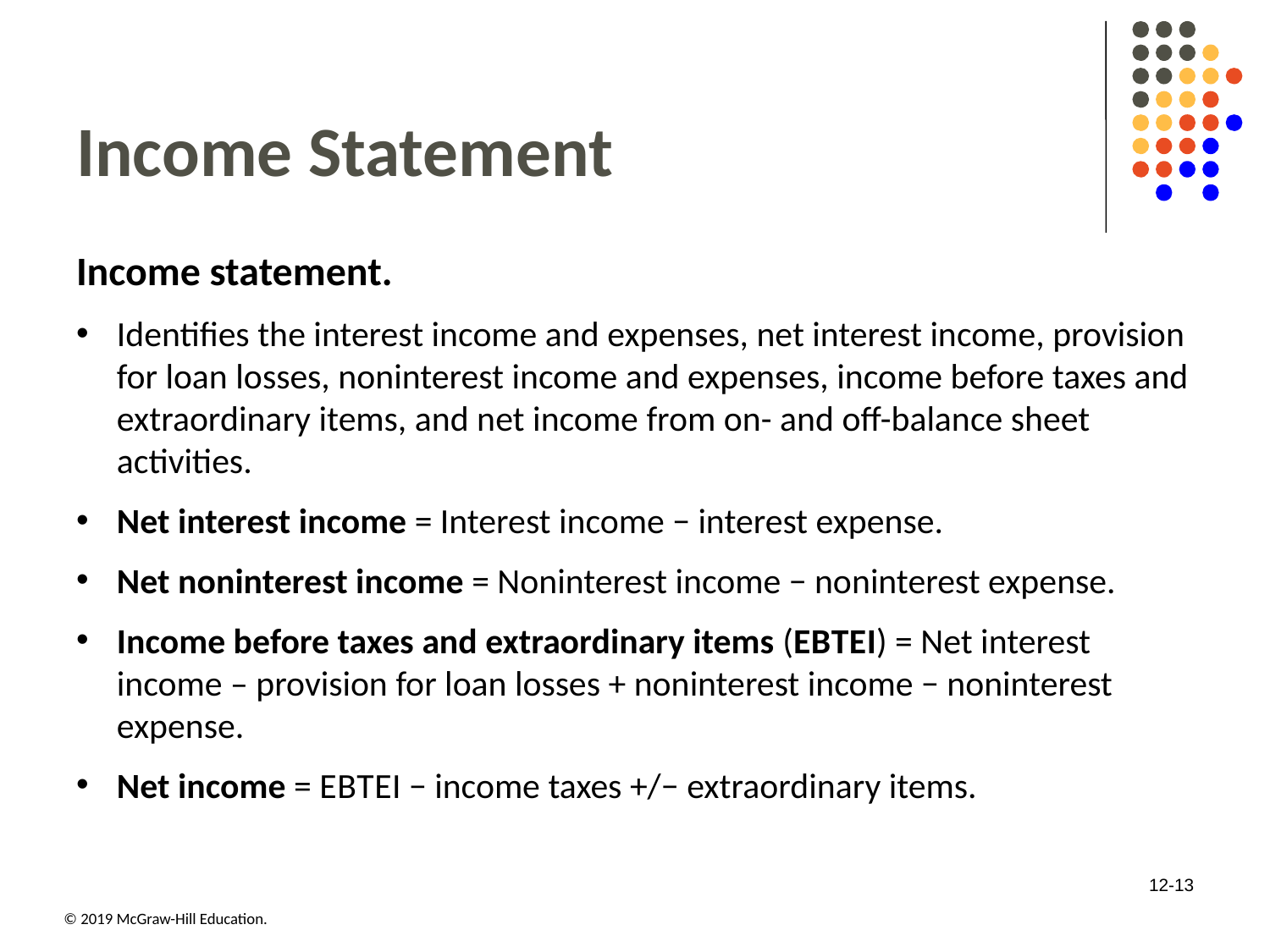

# Income Statement
Income statement.
Identifies the interest income and expenses, net interest income, provision for loan losses, noninterest income and expenses, income before taxes and extraordinary items, and net income from on- and off-balance sheet activities.
Net interest income = Interest income − interest expense.
Net noninterest income = Noninterest income − noninterest expense.
Income before taxes and extraordinary items (E B T E I) = Net interest income – provision for loan losses + noninterest income − noninterest expense.
Net income = E B T E I − income taxes +/− extraordinary items.
12-13